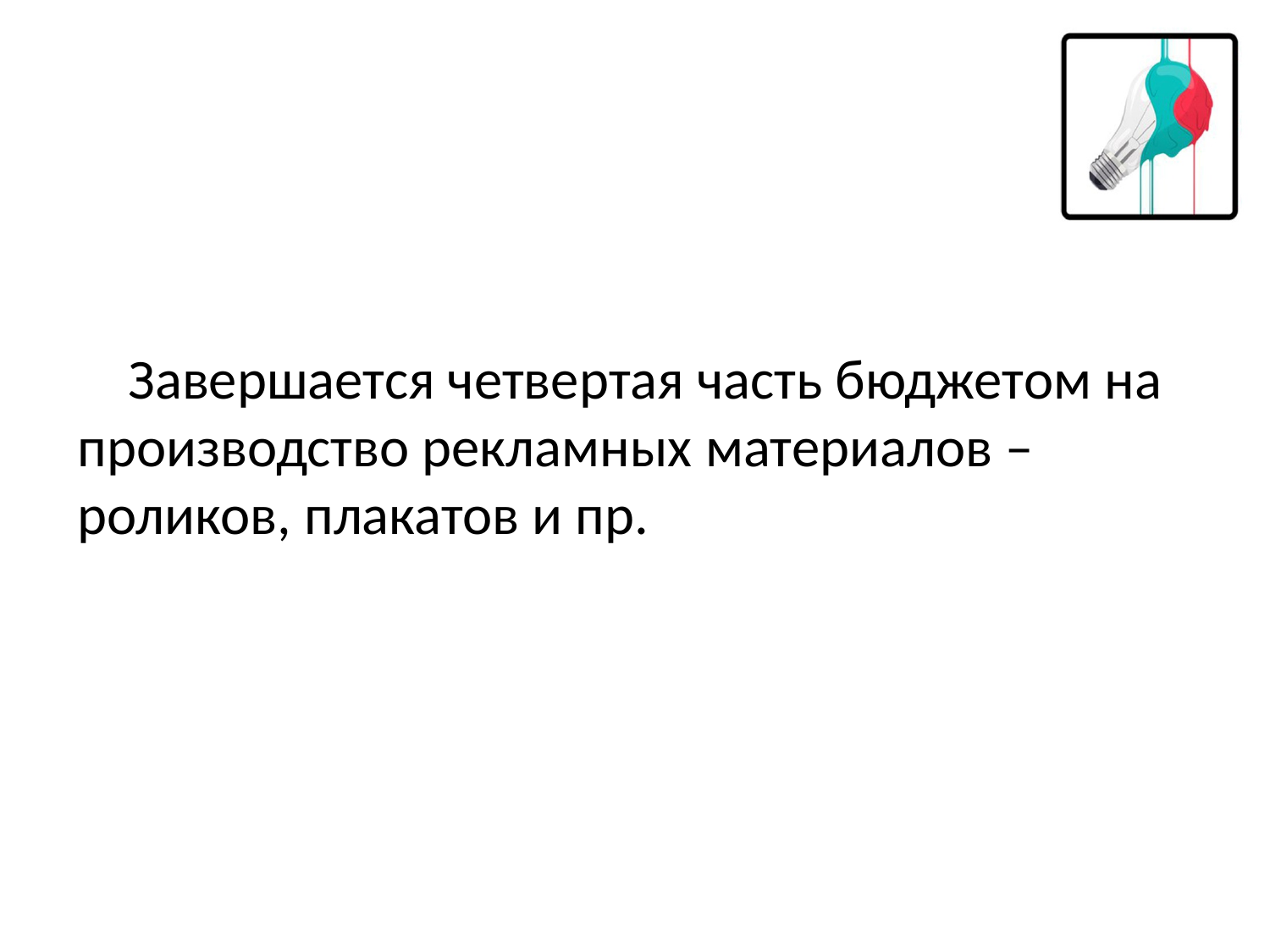

Завершается четвертая часть бюджетом на производство рекламных материалов – роликов, плакатов и пр.